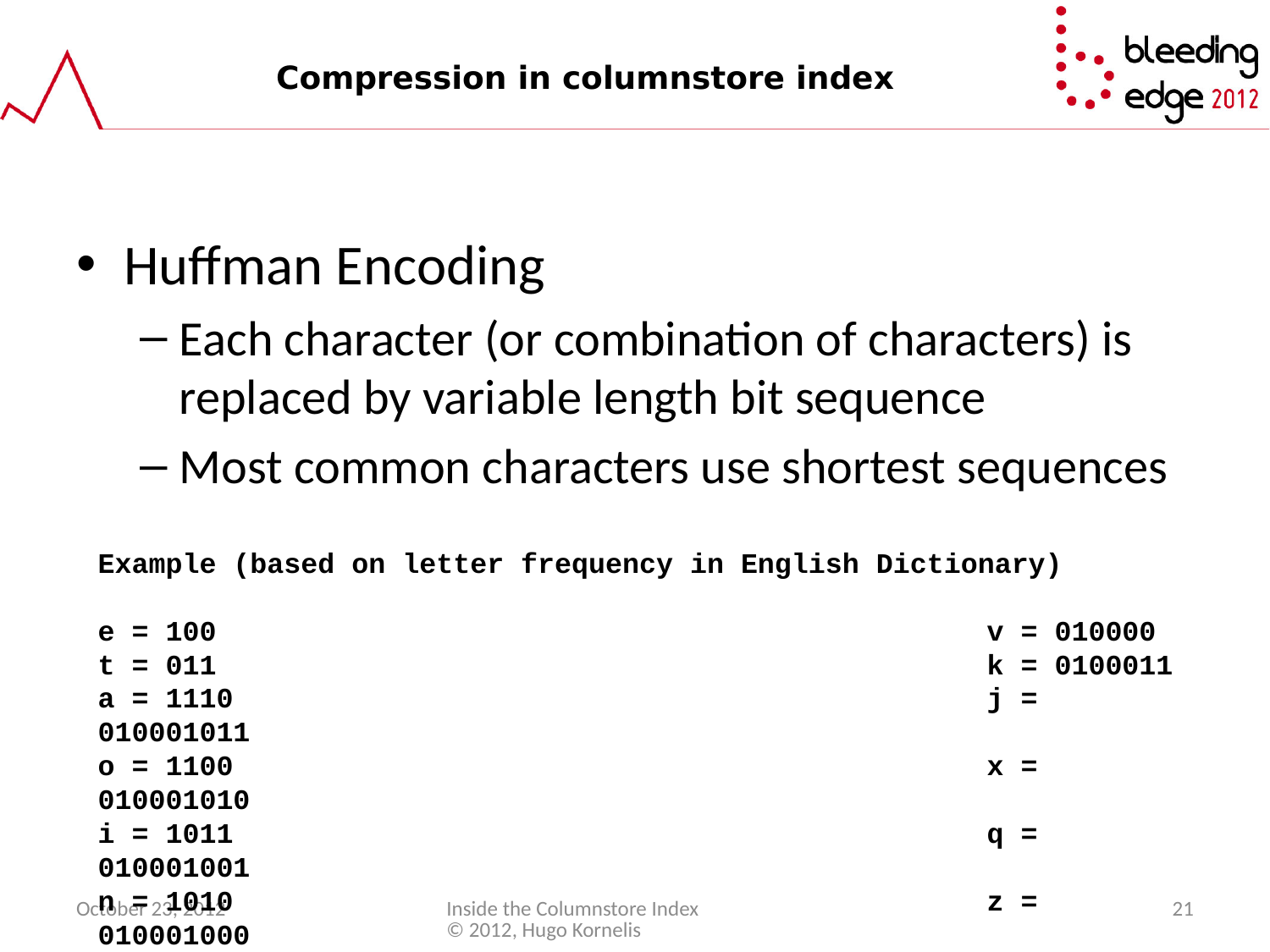

# Compression in columnstore index
Huffman Encoding
Each character (or combination of characters) is replaced by variable length bit sequence
Most common characters use shortest sequences
Example (based on letter frequency in English Dictionary)

e = 100							v = 010000
t = 011							k = 0100011
a = 1110						j = 010001011
o = 1100						x = 010001010
i = 1011						q = 010001001
n = 1010						z = 010001000
October 23, 2012
Inside the Columnstore Index                       © 2012, Hugo Kornelis
21